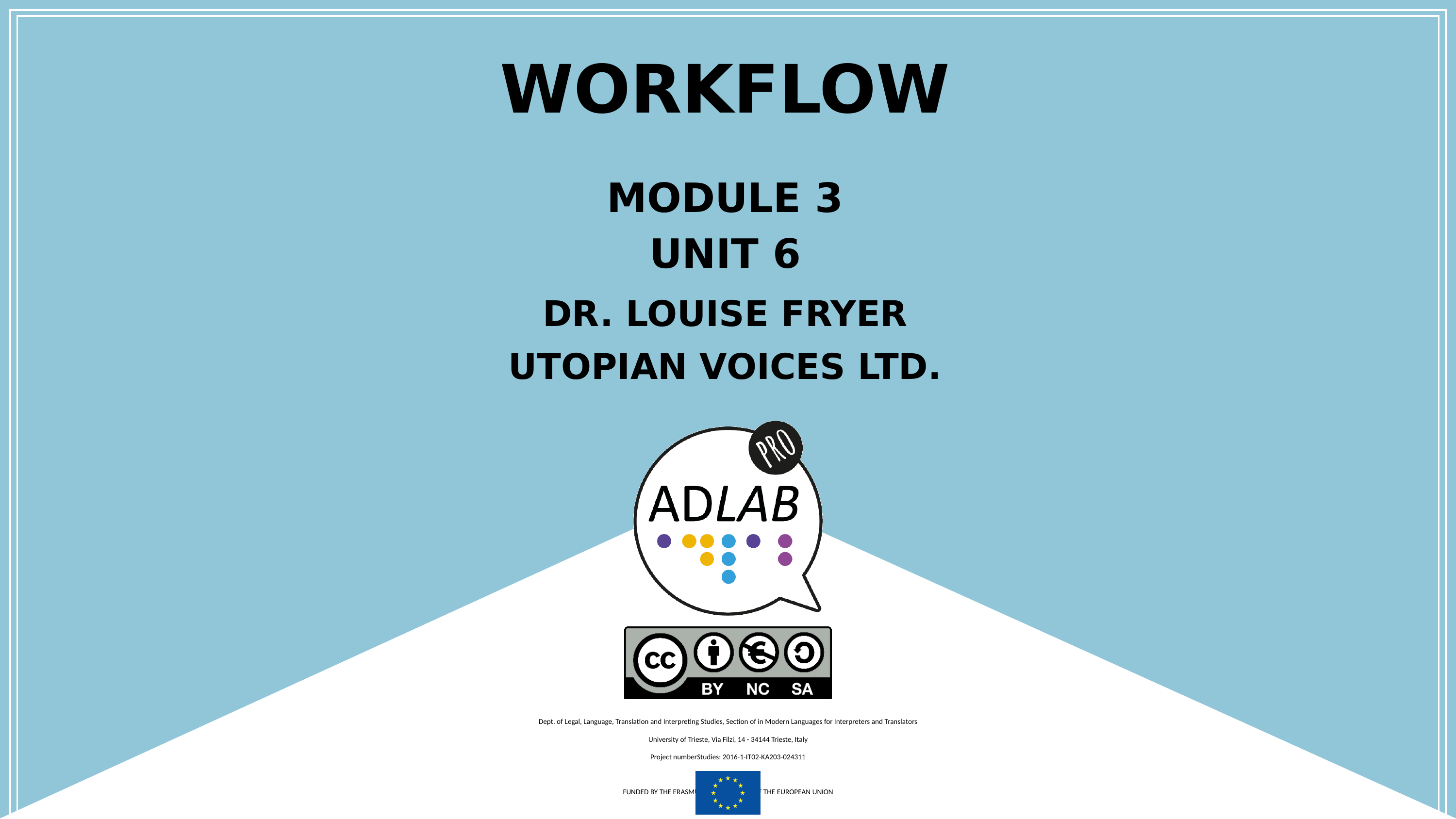

# workflow
Module 3
Unit 6

Dr. Louise Fryer
Utopian Voices Ltd.